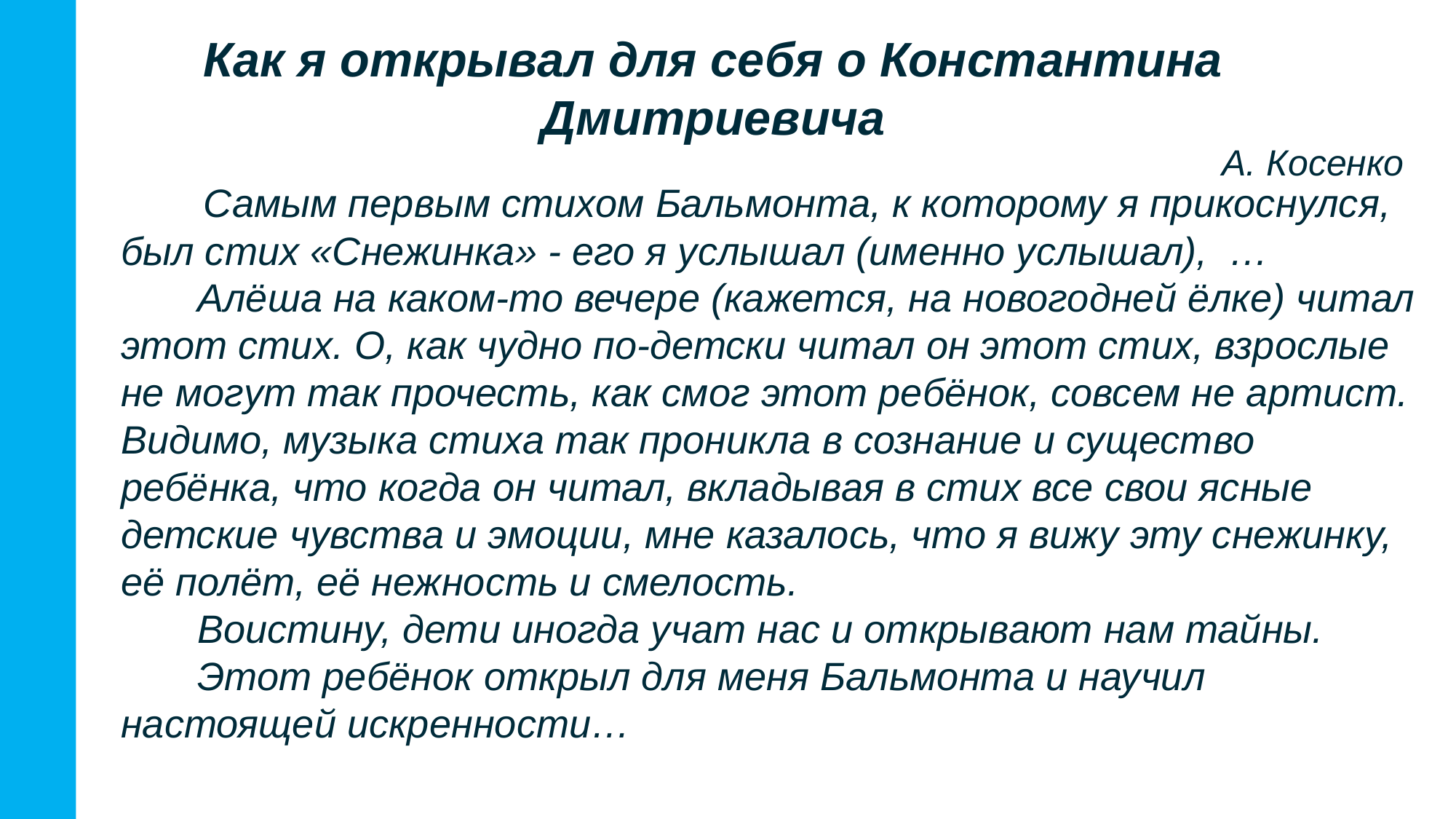

Как я открывал для себя о Константина Дмитриевича
А. Косенко
       Самым первым стихом Бальмонта, к которому я прикоснулся, был стих «Снежинка» - его я услышал (именно услышал),  …
       Алёша на каком-то вечере (кажется, на новогодней ёлке) читал этот стих. О, как чудно по-детски читал он этот стих, взрослые не могут так прочесть, как смог этот ребёнок, совсем не артист. Видимо, музыка стиха так проникла в сознание и существо ребёнка, что когда он читал, вкладывая в стих все свои ясные детские чувства и эмоции, мне казалось, что я вижу эту снежинку, её полёт, её нежность и смелость.
       Воистину, дети иногда учат нас и открывают нам тайны.
       Этот ребёнок открыл для меня Бальмонта и научил настоящей искренности…